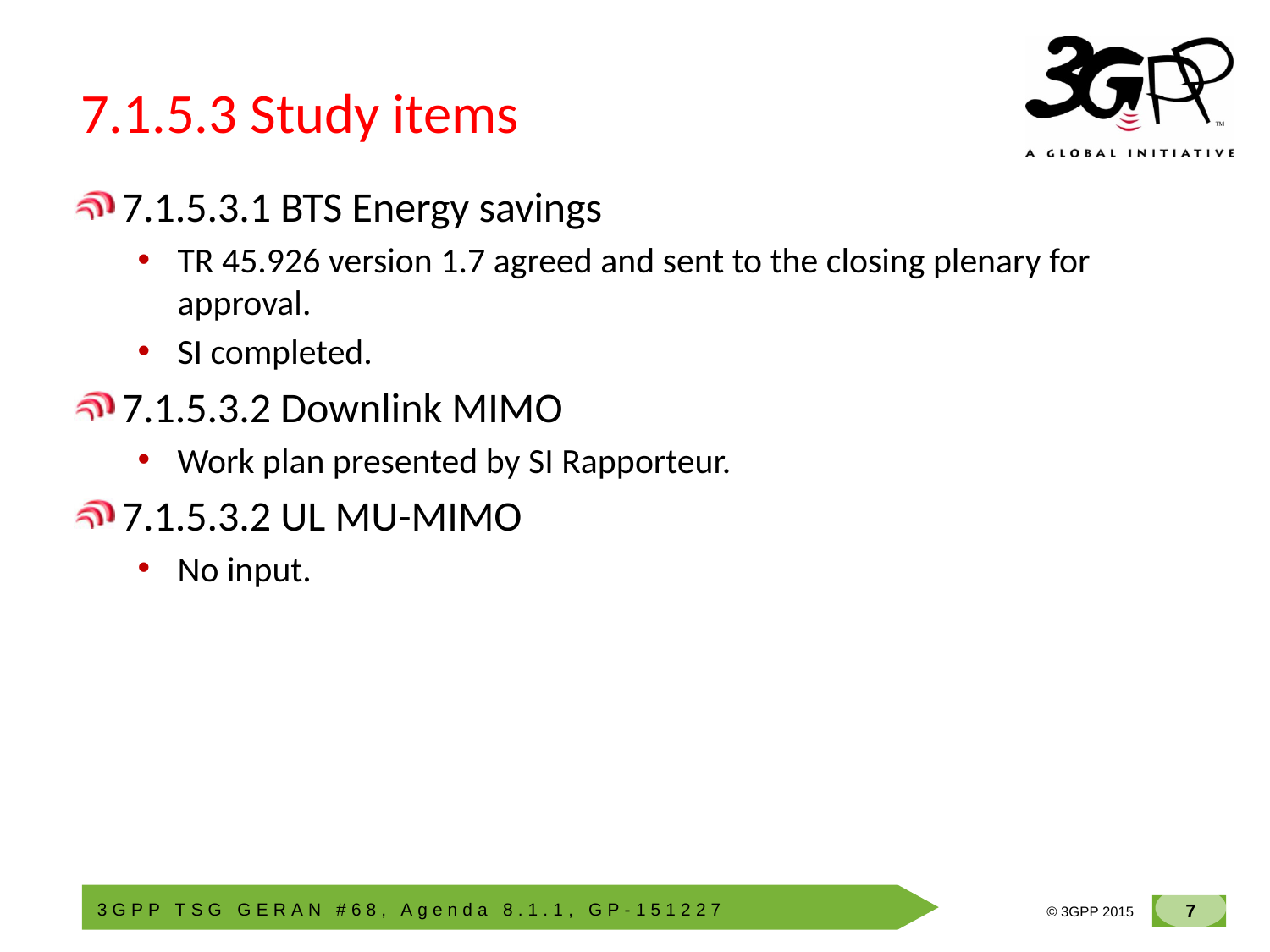

# 7.1.5.3 Study items
7.1.5.3.1 BTS Energy savings
TR 45.926 version 1.7 agreed and sent to the closing plenary for approval.
SI completed.
7.1.5.3.2 Downlink MIMO
Work plan presented by SI Rapporteur.
7.1.5.3.2 UL MU-MIMO
No input.